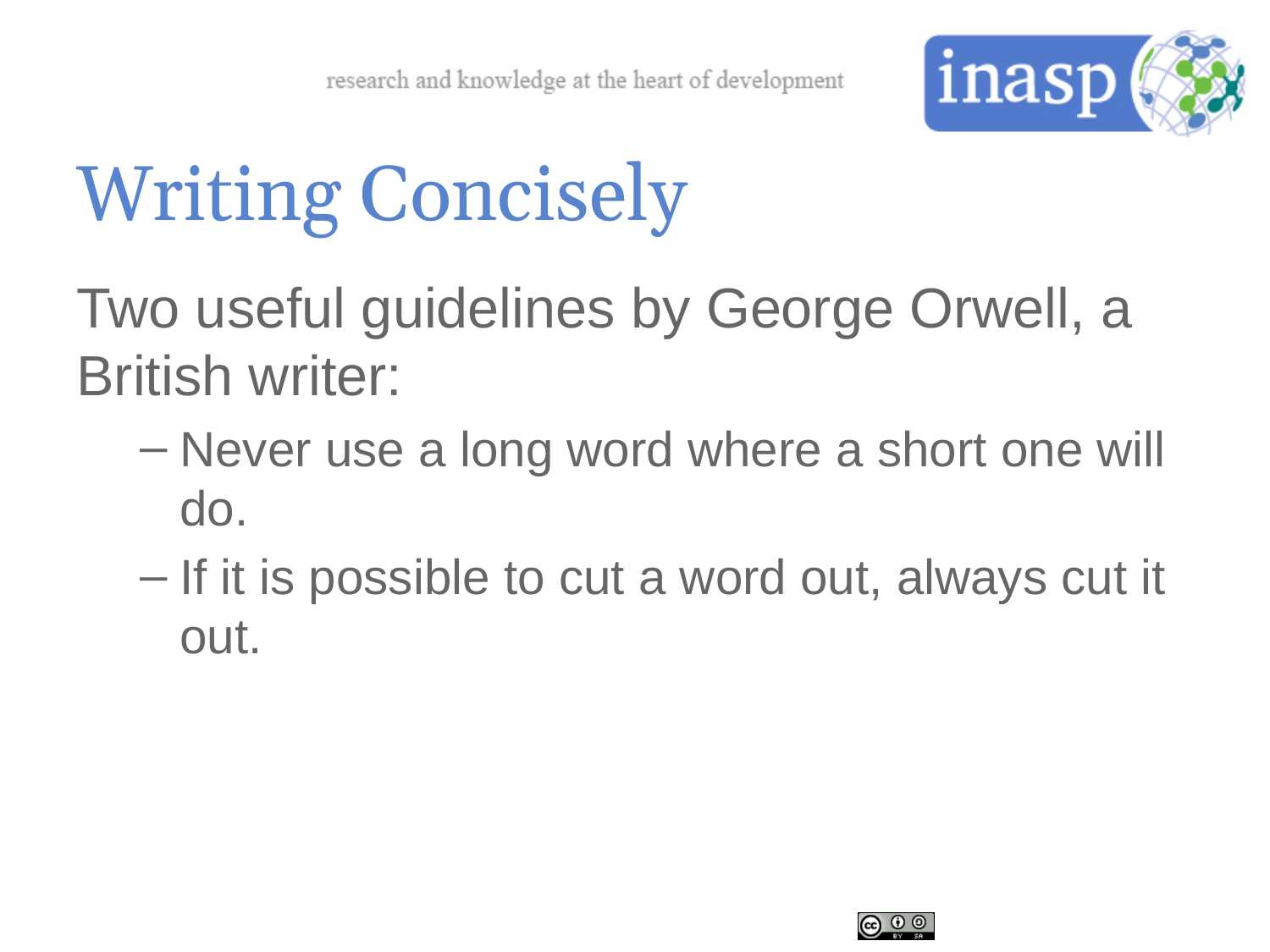

# Writing Concisely
Two useful guidelines by George Orwell, a British writer:
Never use a long word where a short one will do.
If it is possible to cut a word out, always cut it out.